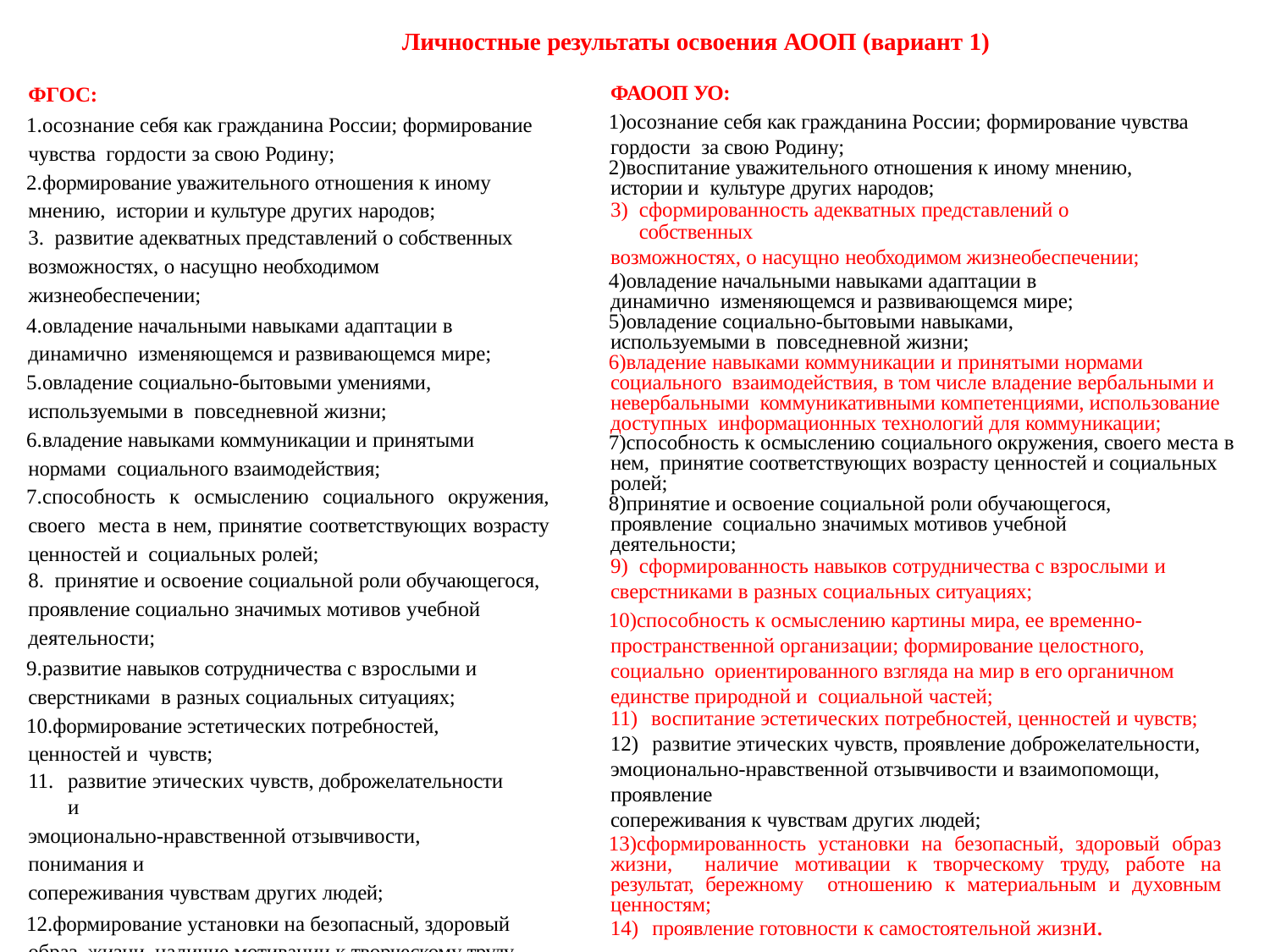

# Личностные результаты освоения АООП (вариант 1)
ФГОС:
осознание себя как гражданина России; формирование чувства  гордости за свою Родину;
формирование уважительного отношения к иному мнению,  истории и культуре других народов;
развитие адекватных представлений о собственных
возможностях, о насущно необходимом жизнеобеспечении;
овладение начальными навыками адаптации в динамично  изменяющемся и развивающемся мире;
овладение социально-бытовыми умениями, используемыми в  повседневной жизни;
владение навыками коммуникации и принятыми нормами  социального взаимодействия;
способность к осмыслению социального окружения, своего  места в нем, принятие соответствующих возрасту ценностей и  социальных ролей;
принятие и освоение социальной роли обучающегося,
проявление социально значимых мотивов учебной деятельности;
развитие навыков сотрудничества с взрослыми и сверстниками  в разных социальных ситуациях;
формирование эстетических потребностей, ценностей и  чувств;
развитие этических чувств, доброжелательности и
эмоционально-нравственной отзывчивости, понимания и
сопереживания чувствам других людей;
формирование установки на безопасный, здоровый образ  жизни, наличие мотивации к творческому труду, работе на  результат, бережному отношению к материальным и духовным  ценностям;
формирование готовности к самостоятельной жизни.
ФАООП УО:
осознание себя как гражданина России; формирование чувства гордости  за свою Родину;
воспитание уважительного отношения к иному мнению, истории и  культуре других народов;
сформированность адекватных представлений о собственных
возможностях, о насущно необходимом жизнеобеспечении;
овладение начальными навыками адаптации в динамично  изменяющемся и развивающемся мире;
овладение социально-бытовыми навыками, используемыми в  повседневной жизни;
владение навыками коммуникации и принятыми нормами социального  взаимодействия, в том числе владение вербальными и невербальными  коммуникативными компетенциями, использование доступных  информационных технологий для коммуникации;
способность к осмыслению социального окружения, своего места в нем,  принятие соответствующих возрасту ценностей и социальных ролей;
принятие и освоение социальной роли обучающегося, проявление  социально значимых мотивов учебной деятельности;
сформированность навыков сотрудничества с взрослыми и
сверстниками в разных социальных ситуациях;
способность к осмыслению картины мира, ее временно-  пространственной организации; формирование целостного, социально  ориентированного взгляда на мир в его органичном единстве природной и  социальной частей;
воспитание эстетических потребностей, ценностей и чувств;
развитие этических чувств, проявление доброжелательности,
эмоционально-нравственной отзывчивости и взаимопомощи, проявление
сопереживания к чувствам других людей;
сформированность установки на безопасный, здоровый образ жизни,  наличие мотивации к творческому труду, работе на результат, бережному  отношению к материальным и духовным ценностям;
проявление готовности к самостоятельной жизни.